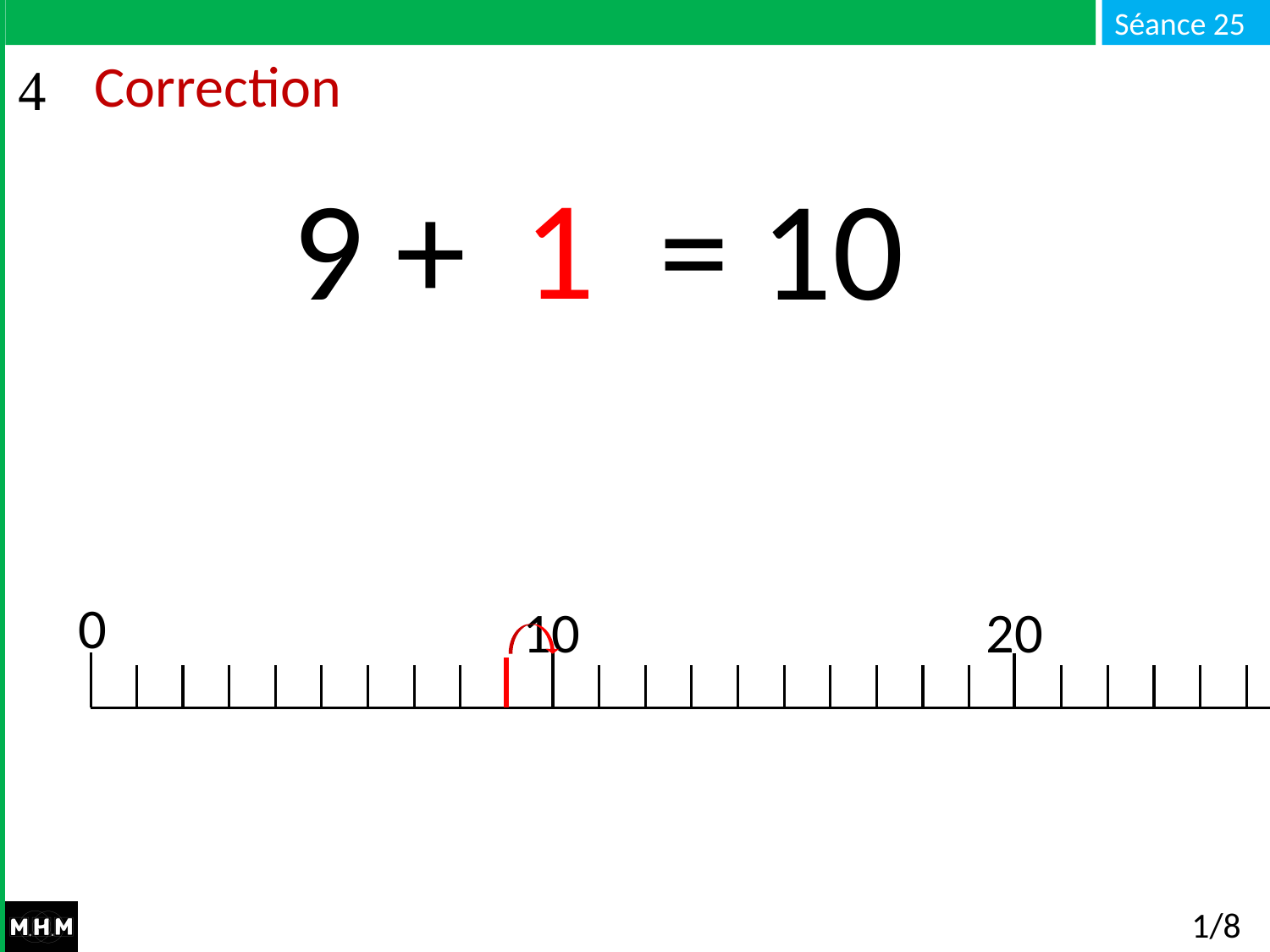

# Correction
1
 9 + …  = 10
0
20
10

1/8